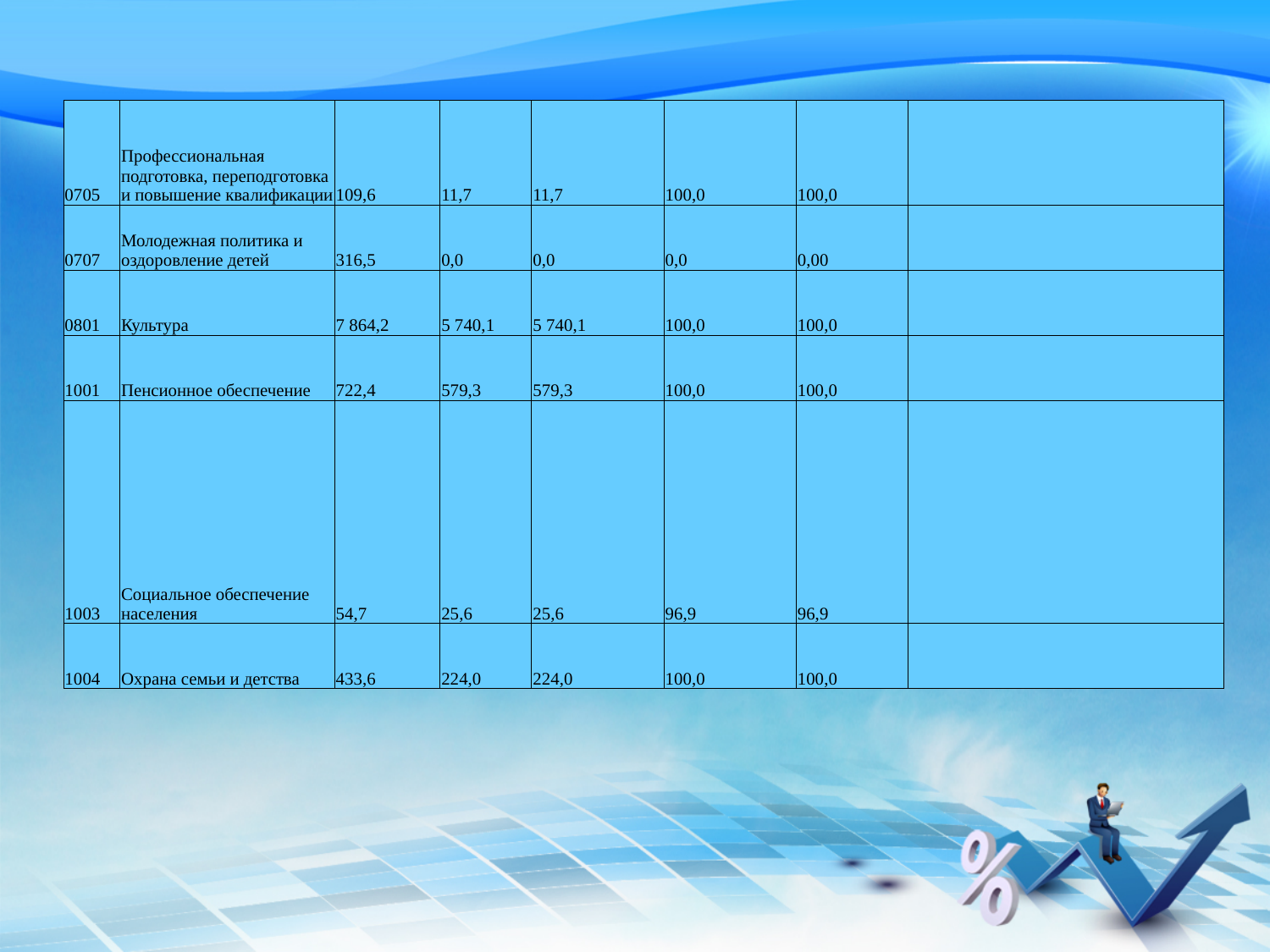

| 0705 | Профессиональная подготовка, переподготовка и повышение квалификации | 109,6 | 11,7 | 11,7 | 100,0 | 100,0 |  |
| --- | --- | --- | --- | --- | --- | --- | --- |
| 0707 | Молодежная политика и оздоровление детей | 316,5 | 0,0 | 0,0 | 0,0 | 0,00 |  |
| 0801 | Культура | 7 864,2 | 5 740,1 | 5 740,1 | 100,0 | 100,0 |  |
| 1001 | Пенсионное обеспечение | 722,4 | 579,3 | 579,3 | 100,0 | 100,0 |  |
| 1003 | Социальное обеспечение населения | 54,7 | 25,6 | 25,6 | 96,9 | 96,9 |  |
| 1004 | Охрана семьи и детства | 433,6 | 224,0 | 224,0 | 100,0 | 100,0 |  |